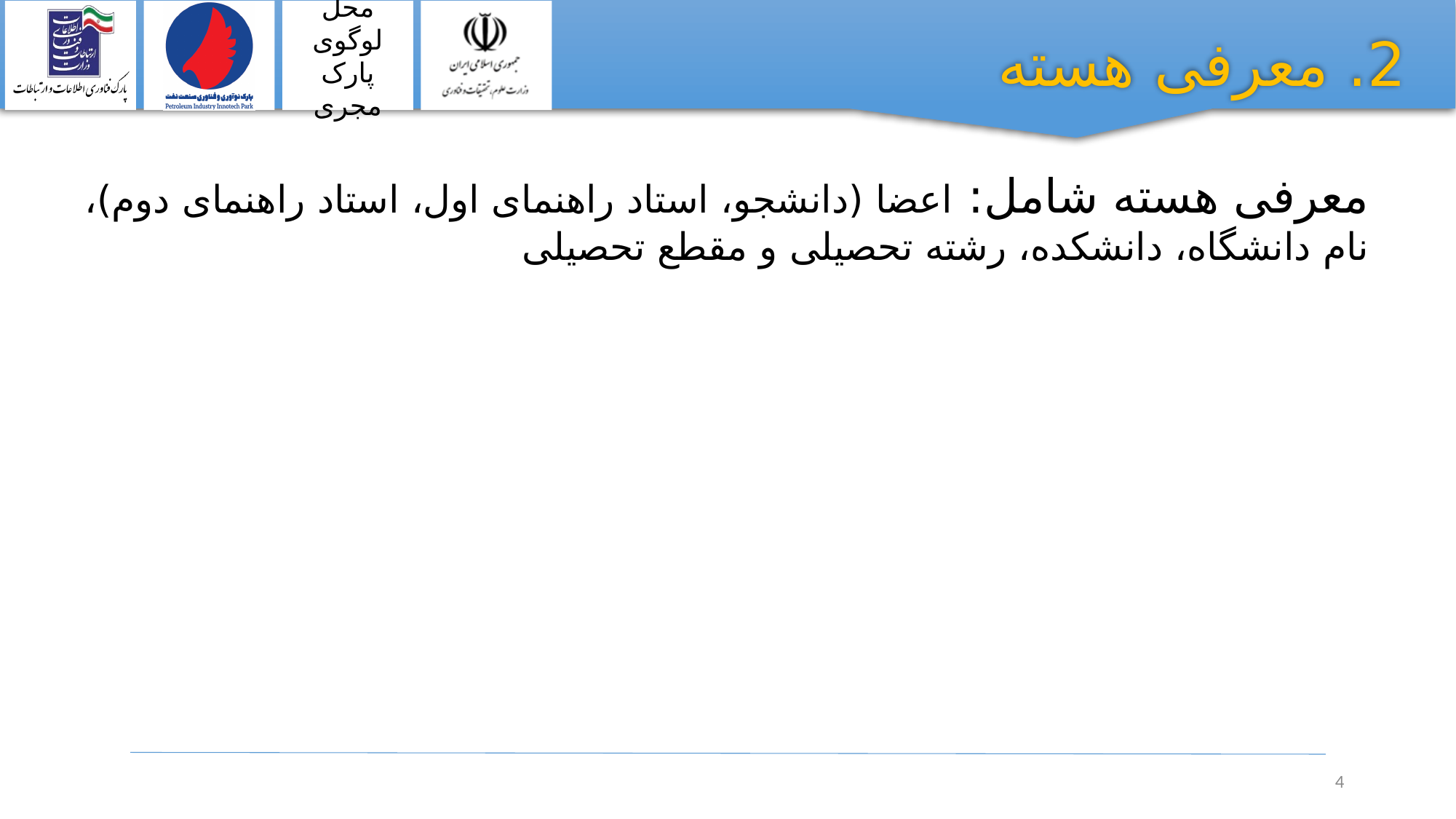

2. معرفی هسته
معرفی هسته شامل: اعضا (دانشجو، استاد راهنمای اول، استاد راهنمای دوم)، نام دانشگاه، دانشکده، رشته تحصیلی و مقطع تحصیلی

4